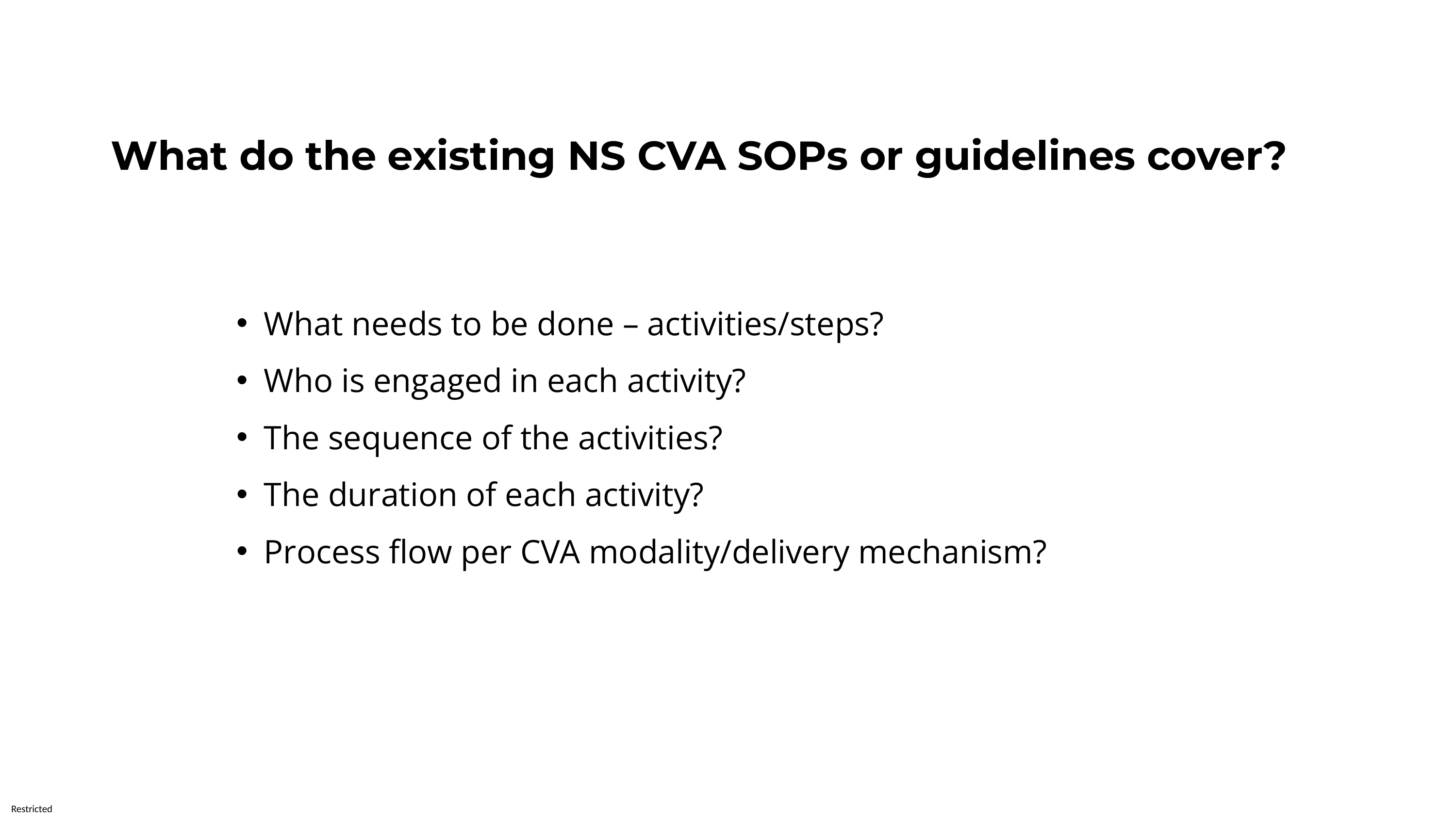

# What do the existing NS CVA SOPs or guidelines cover?
What needs to be done – activities/steps?
Who is engaged in each activity?
The sequence of the activities?
The duration of each activity?
Process flow per CVA modality/delivery mechanism?